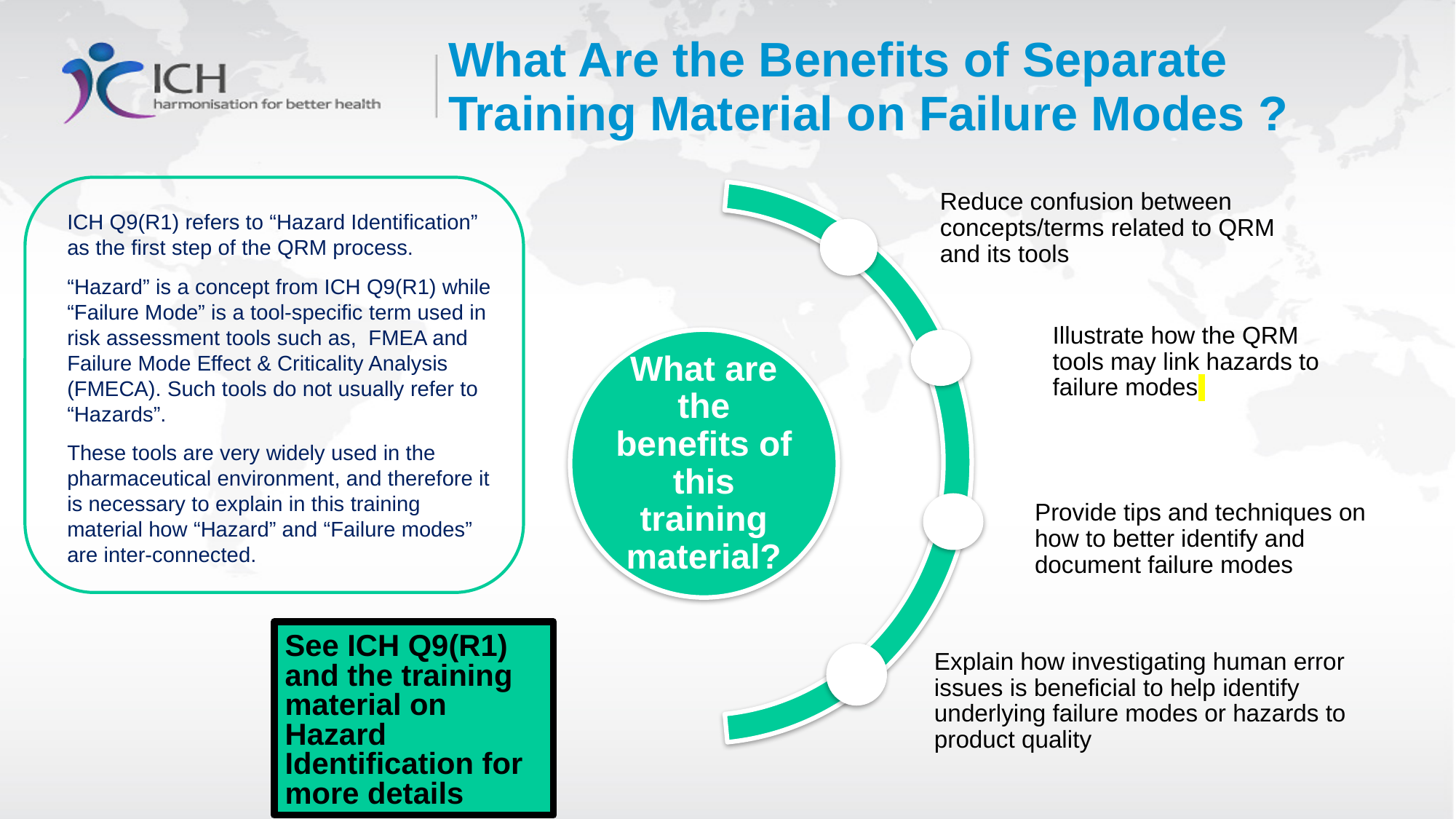

# What Are the Benefits of Separate Training Material on Failure Modes ?
What are the benefits of this training material?
Reduce confusion between concepts/terms related to QRM and its tools
Illustrate how the QRM tools may link hazards to failure modes
Provide tips and techniques on how to better identify and document failure modes
Explain how investigating human error issues is beneficial to help identify underlying failure modes or hazards to product quality

ICH Q9(R1) refers to “Hazard Identification” as the first step of the QRM process.
“Hazard” is a concept from ICH Q9(R1) while “Failure Mode” is a tool-specific term used in risk assessment tools such as,  FMEA and Failure Mode Effect & Criticality Analysis (FMECA). Such tools do not usually refer to “Hazards”.
These tools are very widely used in the pharmaceutical environment, and therefore it is necessary to explain in this training material how “Hazard” and “Failure modes” are inter-connected.
See ICH Q9(R1) and the training material on Hazard Identification for more details